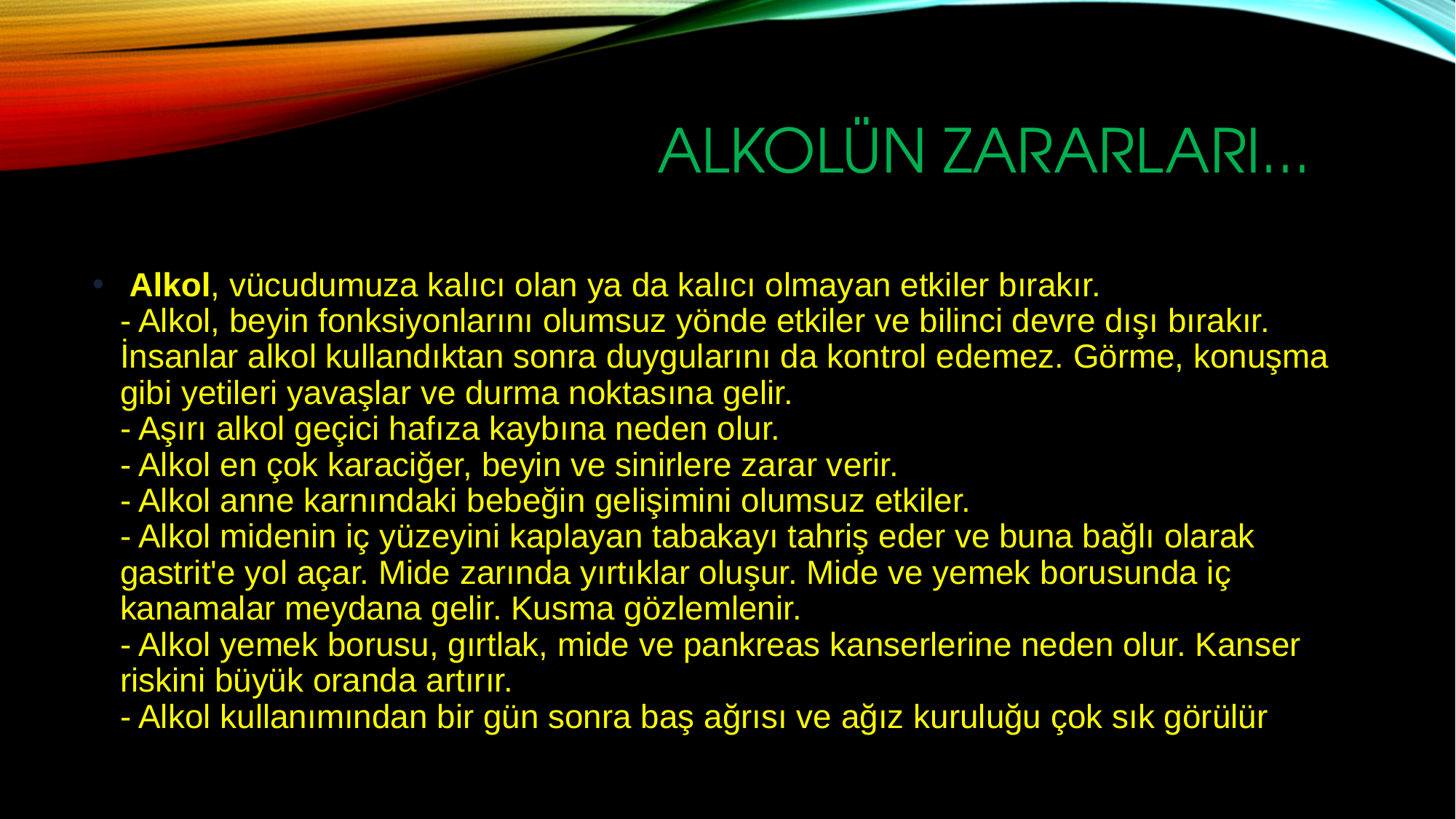

# ALKOLÜN ZARARLARI...
 Alkol, vücudumuza kalıcı olan ya da kalıcı olmayan etkiler bırakır.
- Alkol, beyin fonksiyonlarını olumsuz yönde etkiler ve bilinci devre dışı bırakır. İnsanlar alkol kullandıktan sonra duygularını da kontrol edemez. Görme, konuşma gibi yetileri yavaşlar ve durma noktasına gelir.
- Aşırı alkol geçici hafıza kaybına neden olur.
- Alkol en çok karaciğer, beyin ve sinirlere zarar verir.
- Alkol anne karnındaki bebeğin gelişimini olumsuz etkiler.
- Alkol midenin iç yüzeyini kaplayan tabakayı tahriş eder ve buna bağlı olarak gastrit'e yol açar. Mide zarında yırtıklar oluşur. Mide ve yemek borusunda iç kanamalar meydana gelir. Kusma gözlemlenir.
- Alkol yemek borusu, gırtlak, mide ve pankreas kanserlerine neden olur. Kanser riskini büyük oranda artırır.
- Alkol kullanımından bir gün sonra baş ağrısı ve ağız kuruluğu çok sık görülür